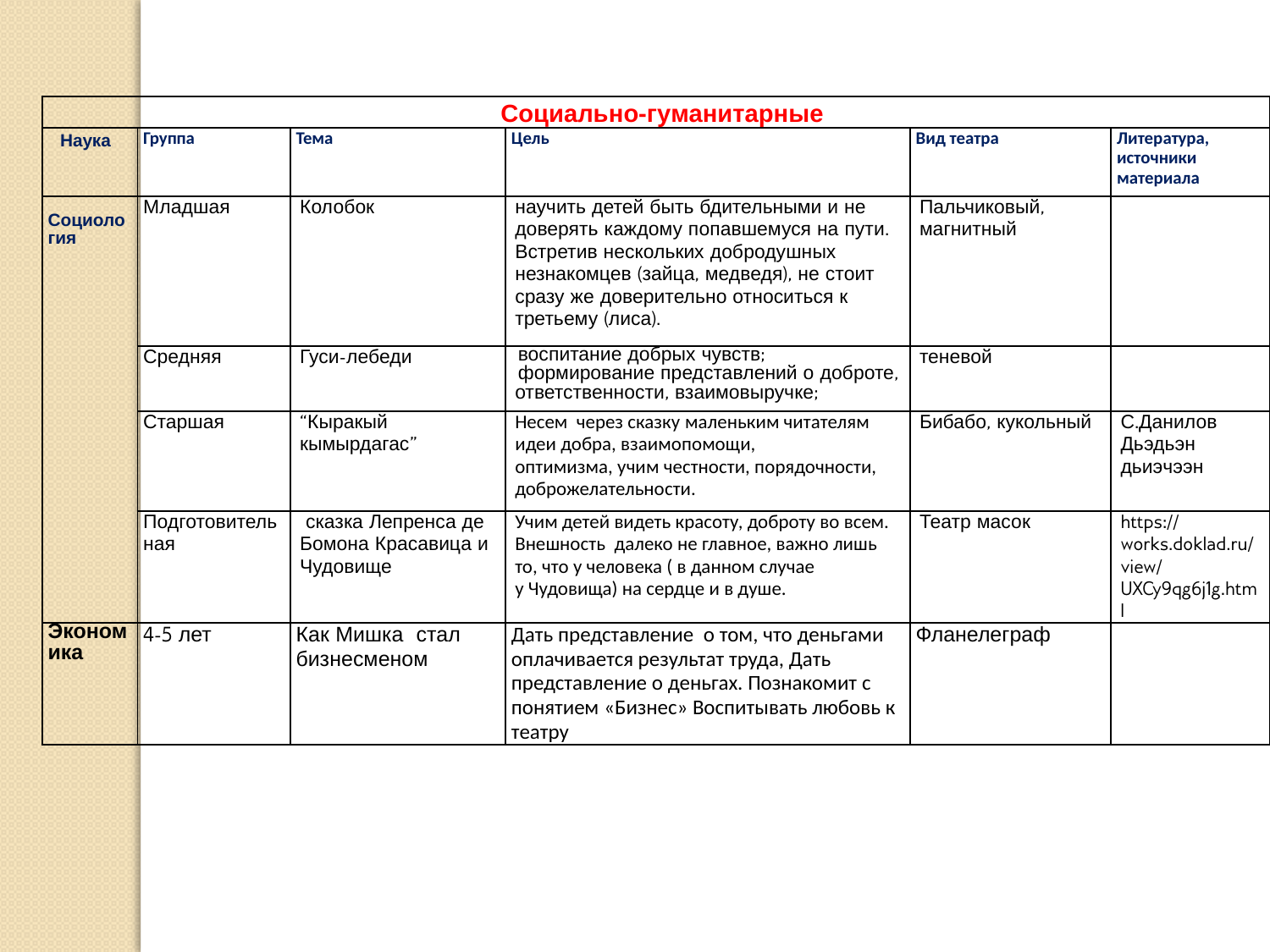

| Социально-гуманитарные |  |  |  |  |  |
| --- | --- | --- | --- | --- | --- |
| Наука | Группа | Тема | Цель | Вид театра | Литература, источники материала |
| Социология | Младшая | Колобок | научить детей быть бдительными и не доверять каждому попавшемуся на пути. Встретив нескольких добродушных незнакомцев (зайца, медведя), не стоит сразу же доверительно относиться к третьему (лиса). | Пальчиковый, магнитный |  |
|  | Средняя | Гуси-лебеди | воспитание добрых чувств; формирование представлений о доброте, ответственности, взаимовыручке; | теневой |  |
|  | Старшая | “Кыракый кымырдагас” | Несем через сказку маленьким читателям идеи добра, взаимопомощи, оптимизма, учим честности, порядочности, доброжелательности. | Бибабо, кукольный | С.Данилов Дьэдьэн дьиэчээн |
|  | Подготовительная | сказка Лепренса де Бомона Красавица и Чудовище | Учим детей видеть красоту, доброту во всем. Внешность далеко не главное, важно лишь то, что у человека ( в данном случае у Чудовища) на сердце и в душе. | Театр масок | https://works.doklad.ru/view/UXCy9qg6j1g.html |
| Экономика | 4-5 лет | Как Мишка стал бизнесменом | Дать представление о том, что деньгами оплачивается результат труда, Дать представление о деньгах. Познакомит с понятием «Бизнес» Воспитывать любовь к театру | Фланелеграф |  |